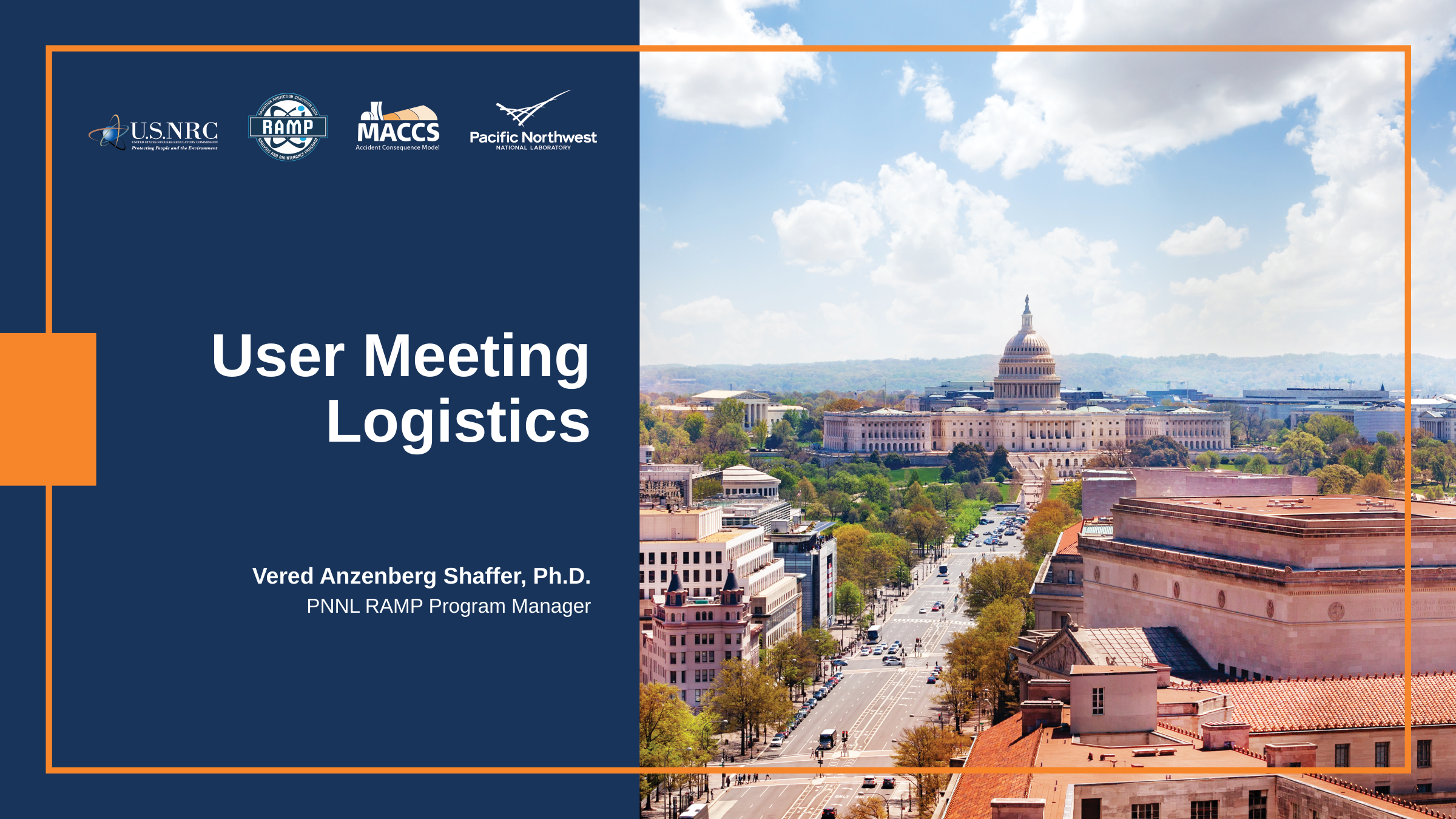

# User Meeting Logistics
Vered Anzenberg Shaffer, Ph.D.
PNNL RAMP Program Manager